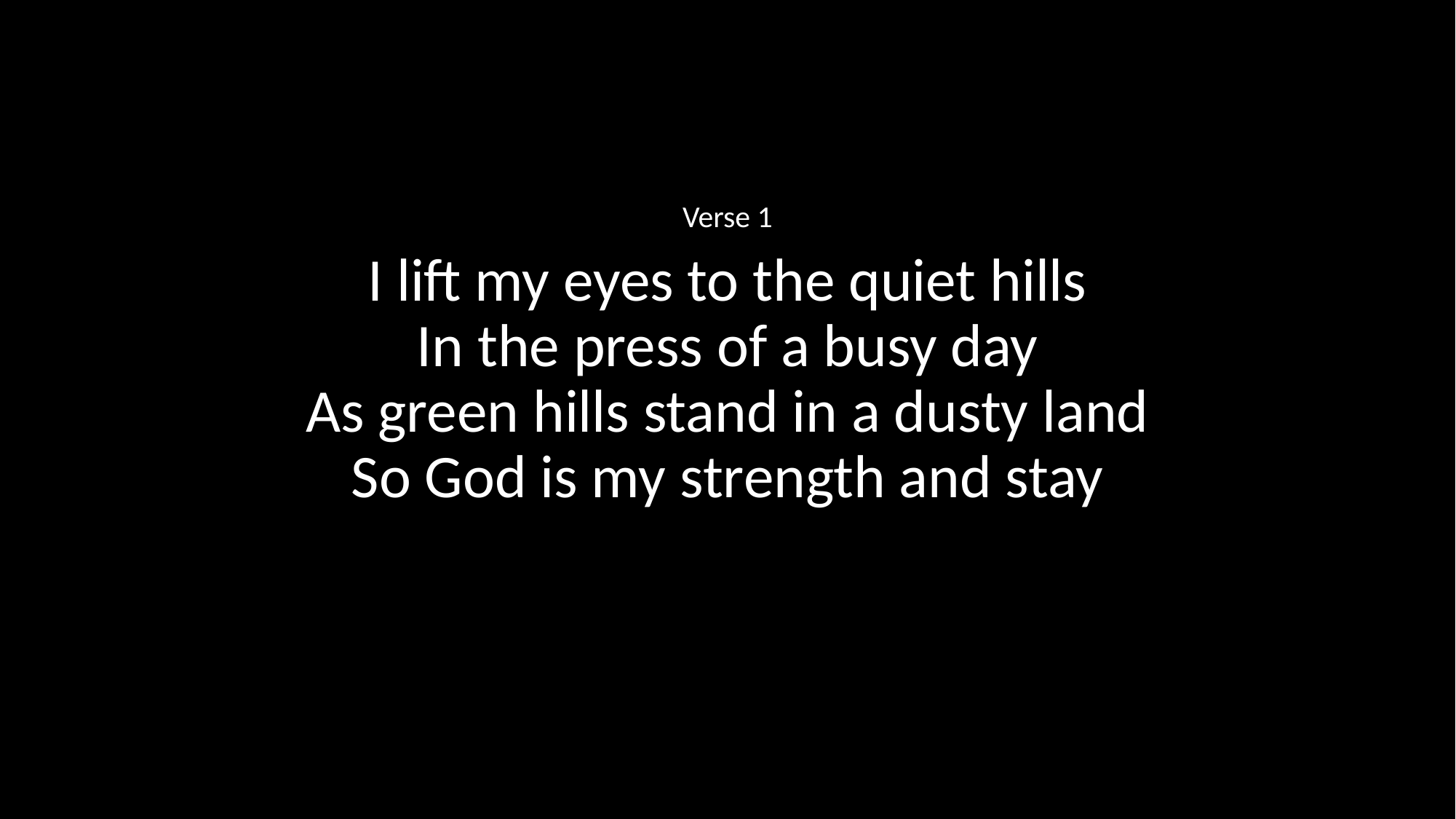

Verse 1
I lift my eyes to the quiet hills
In the press of a busy day
As green hills stand in a dusty land
So God is my strength and stay